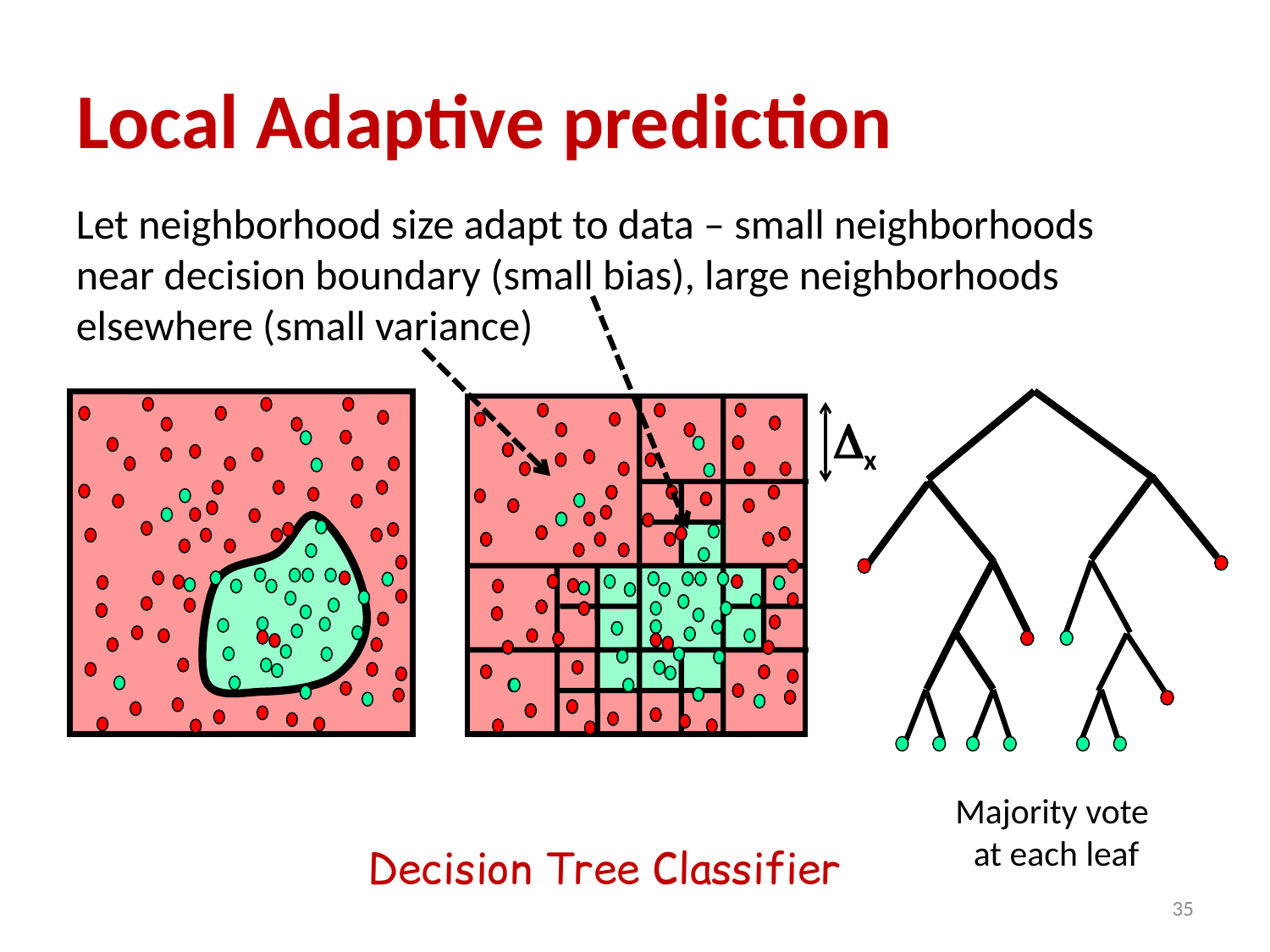

# Local Adaptive prediction
Let neighborhood size adapt to data – small neighborhoods near decision boundary (small bias), large neighborhoods elsewhere (small variance)

Δx

Majority vote
at each leaf
Decision Tree Classifier
35